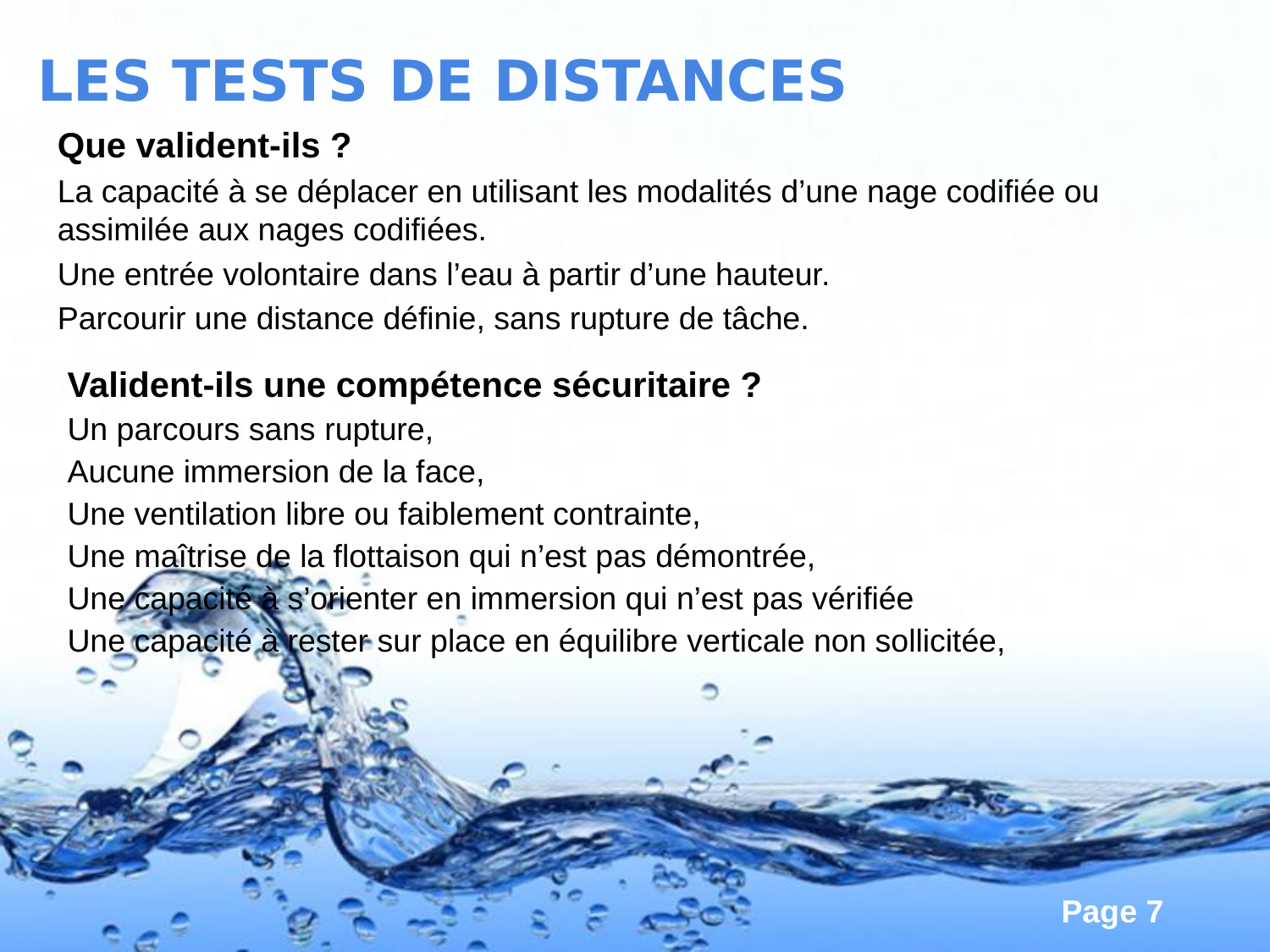

# LES TESTS DE DISTANCES
Que valident-ils ?
La capacité à se déplacer en utilisant les modalités d’une nage codifiée ou assimilée aux nages codifiées.
Une entrée volontaire dans l’eau à partir d’une hauteur.
Parcourir une distance définie, sans rupture de tâche.

Valident-ils une compétence sécuritaire ?
Un parcours sans rupture,
Aucune immersion de la face,
Une ventilation libre ou faiblement contrainte,
Une maîtrise de la flottaison qui n’est pas démontrée,
Une capacité à s’orienter en immersion qui n’est pas vérifiée
Une capacité à rester sur place en équilibre verticale non sollicitée,